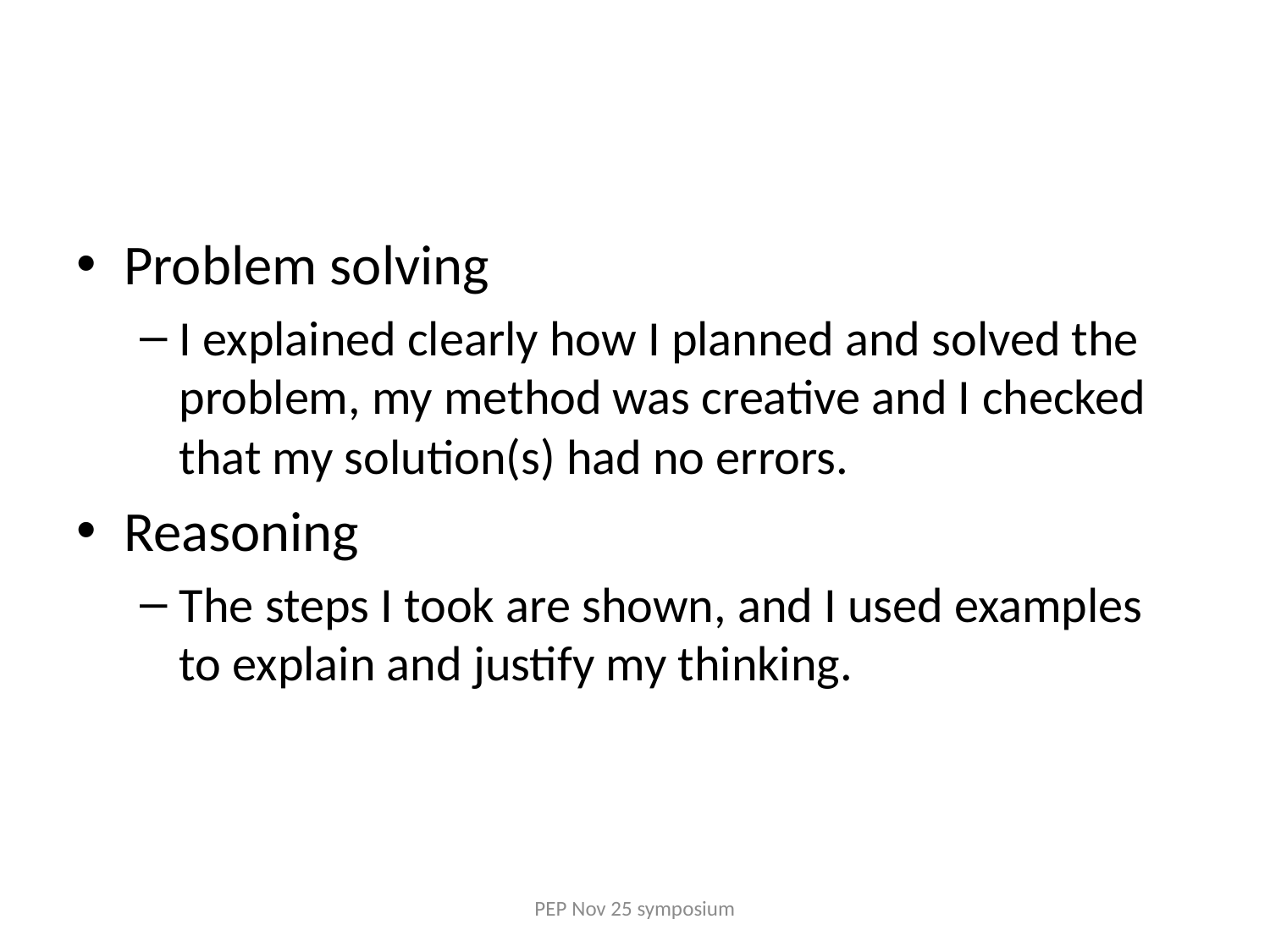

#
Problem solving
I explained clearly how I planned and solved the problem, my method was creative and I checked that my solution(s) had no errors.
Reasoning
The steps I took are shown, and I used examples to explain and justify my thinking.
PEP Nov 25 symposium